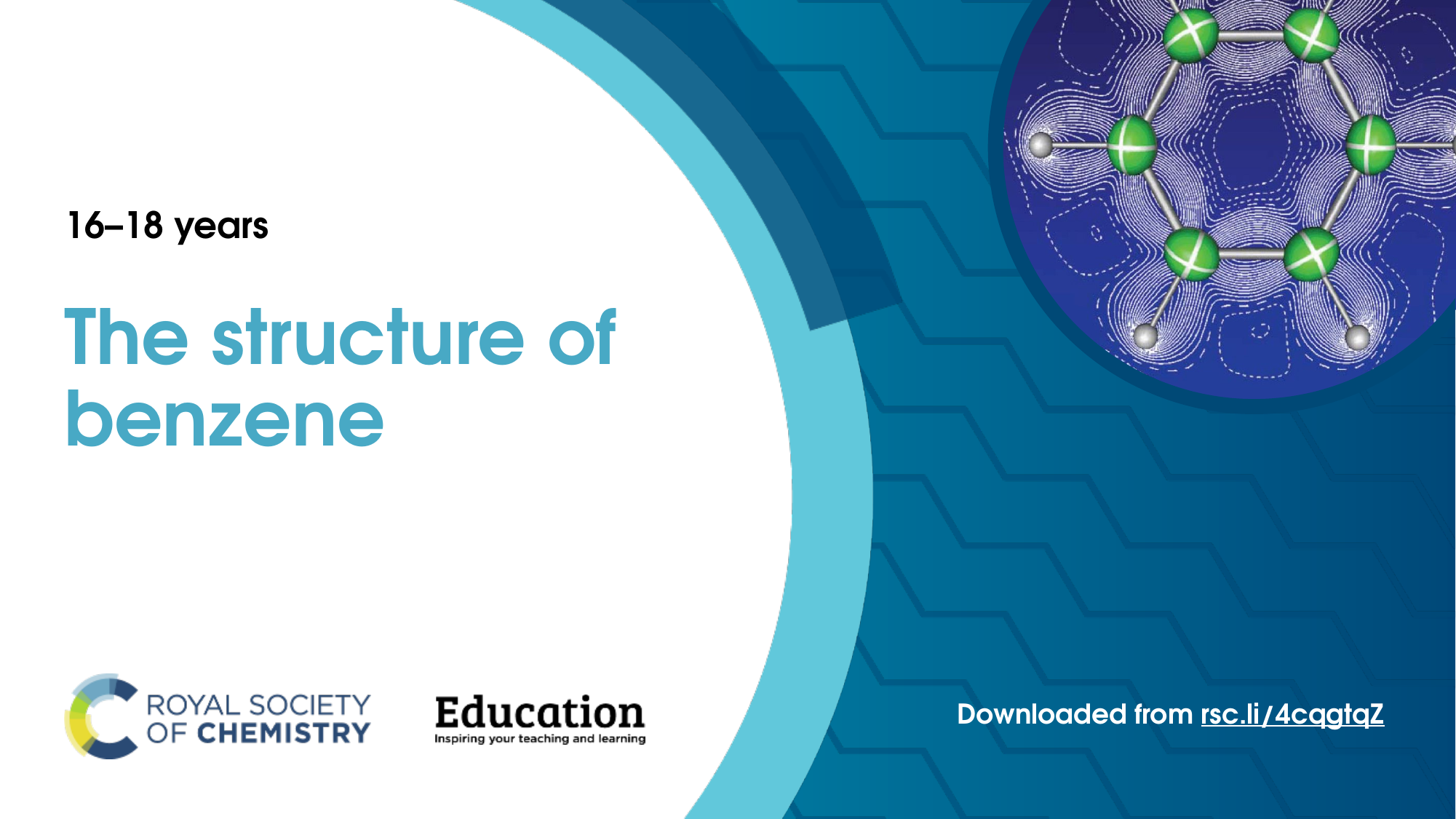

# 16–18 years
The structure of benzene
Downloaded from rsc.li/4cqgtqZ